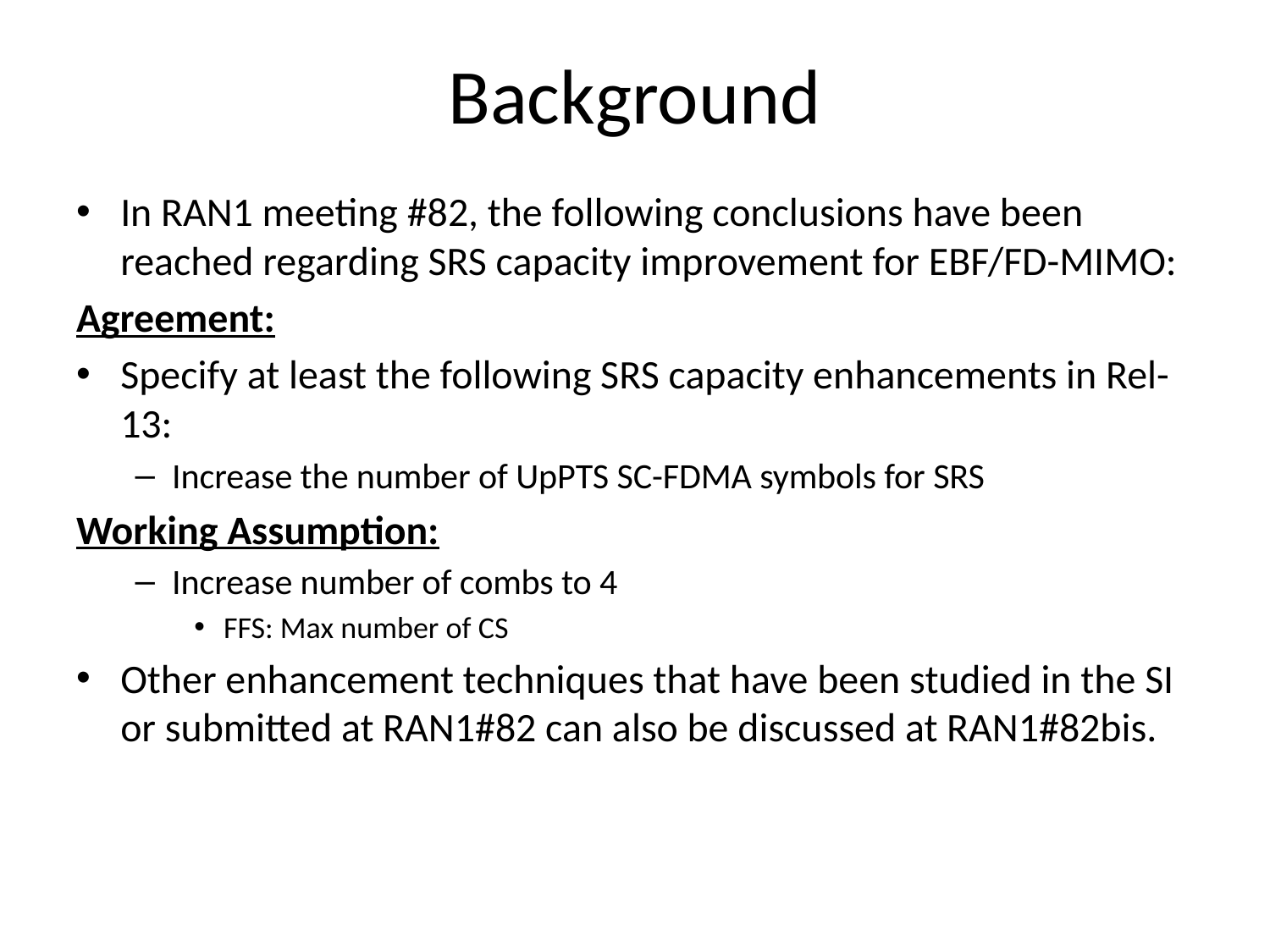

# Background
In RAN1 meeting #82, the following conclusions have been reached regarding SRS capacity improvement for EBF/FD-MIMO:
Agreement:
Specify at least the following SRS capacity enhancements in Rel-13:
Increase the number of UpPTS SC-FDMA symbols for SRS
Working Assumption:
Increase number of combs to 4
FFS: Max number of CS
Other enhancement techniques that have been studied in the SI or submitted at RAN1#82 can also be discussed at RAN1#82bis.